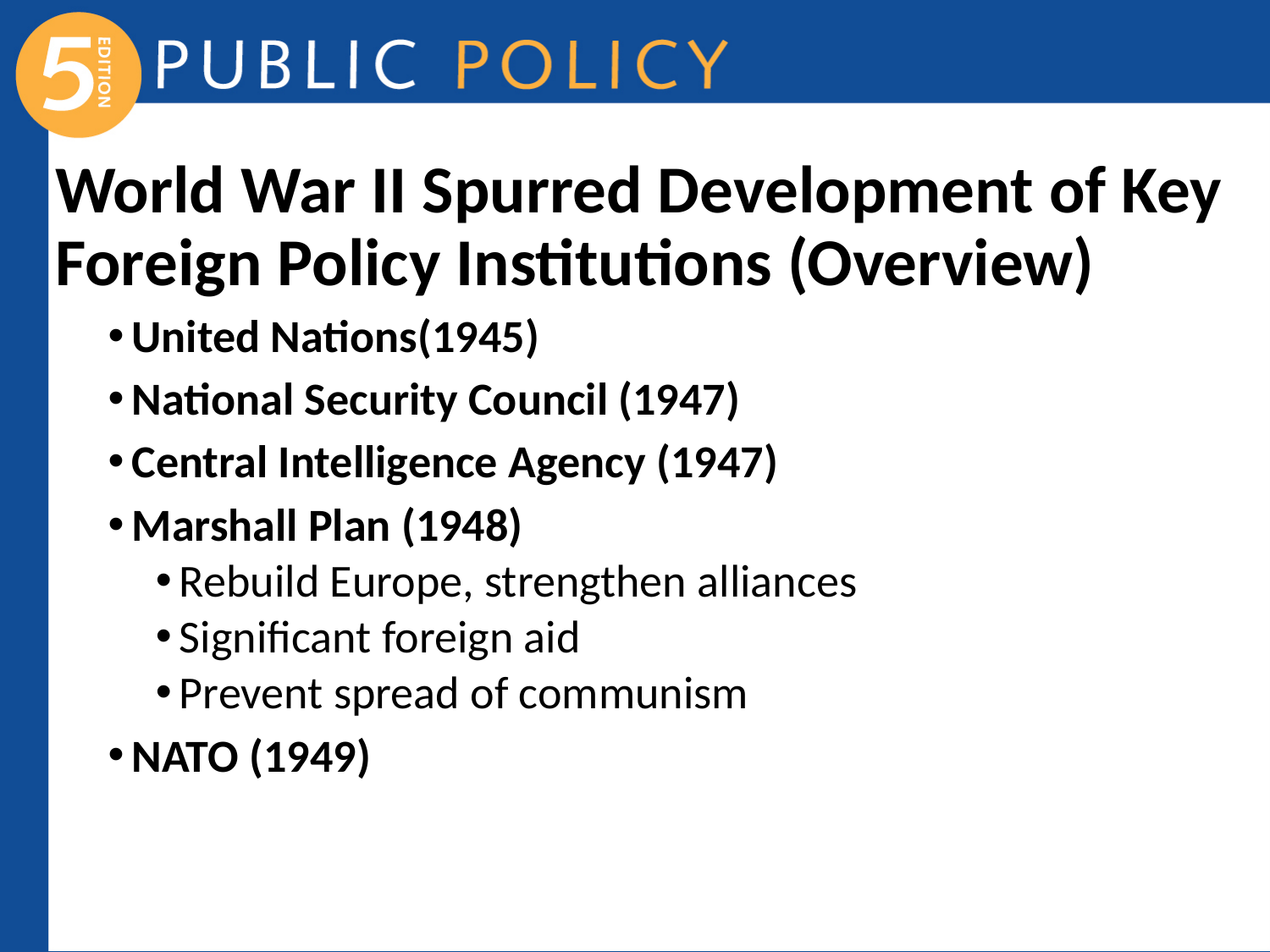

# World War II Spurred Development of Key Foreign Policy Institutions (Overview)
United Nations(1945)
National Security Council (1947)
Central Intelligence Agency (1947)
Marshall Plan (1948)
Rebuild Europe, strengthen alliances
Significant foreign aid
Prevent spread of communism
NATO (1949)